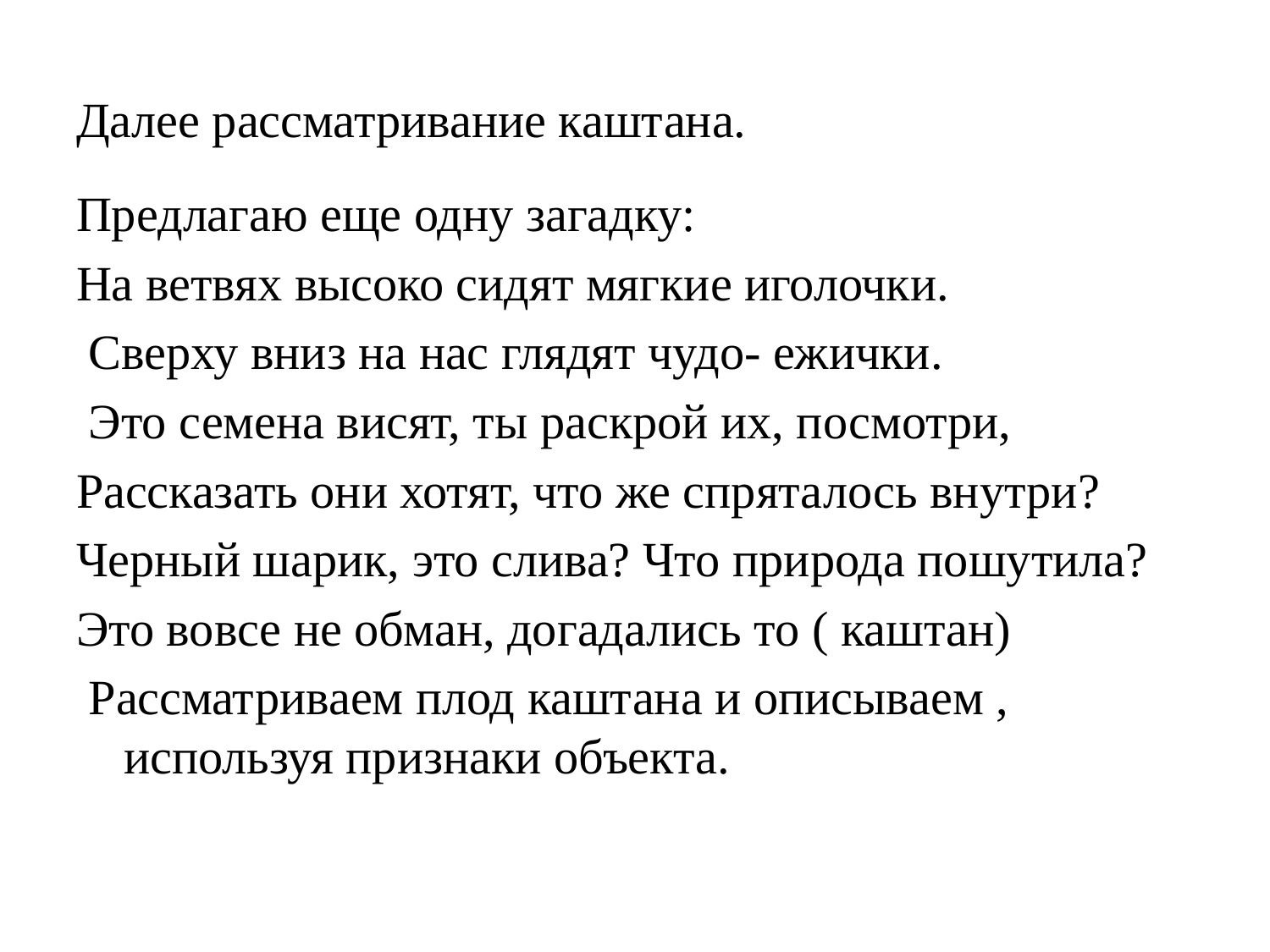

# Далее рассматривание каштана.
Предлагаю еще одну загадку:
На ветвях высоко сидят мягкие иголочки.
 Сверху вниз на нас глядят чудо- ежички.
 Это семена висят, ты раскрой их, посмотри,
Рассказать они хотят, что же спряталось внутри?
Черный шарик, это слива? Что природа пошутила?
Это вовсе не обман, догадались то ( каштан)
 Рассматриваем плод каштана и описываем , используя признаки объекта.